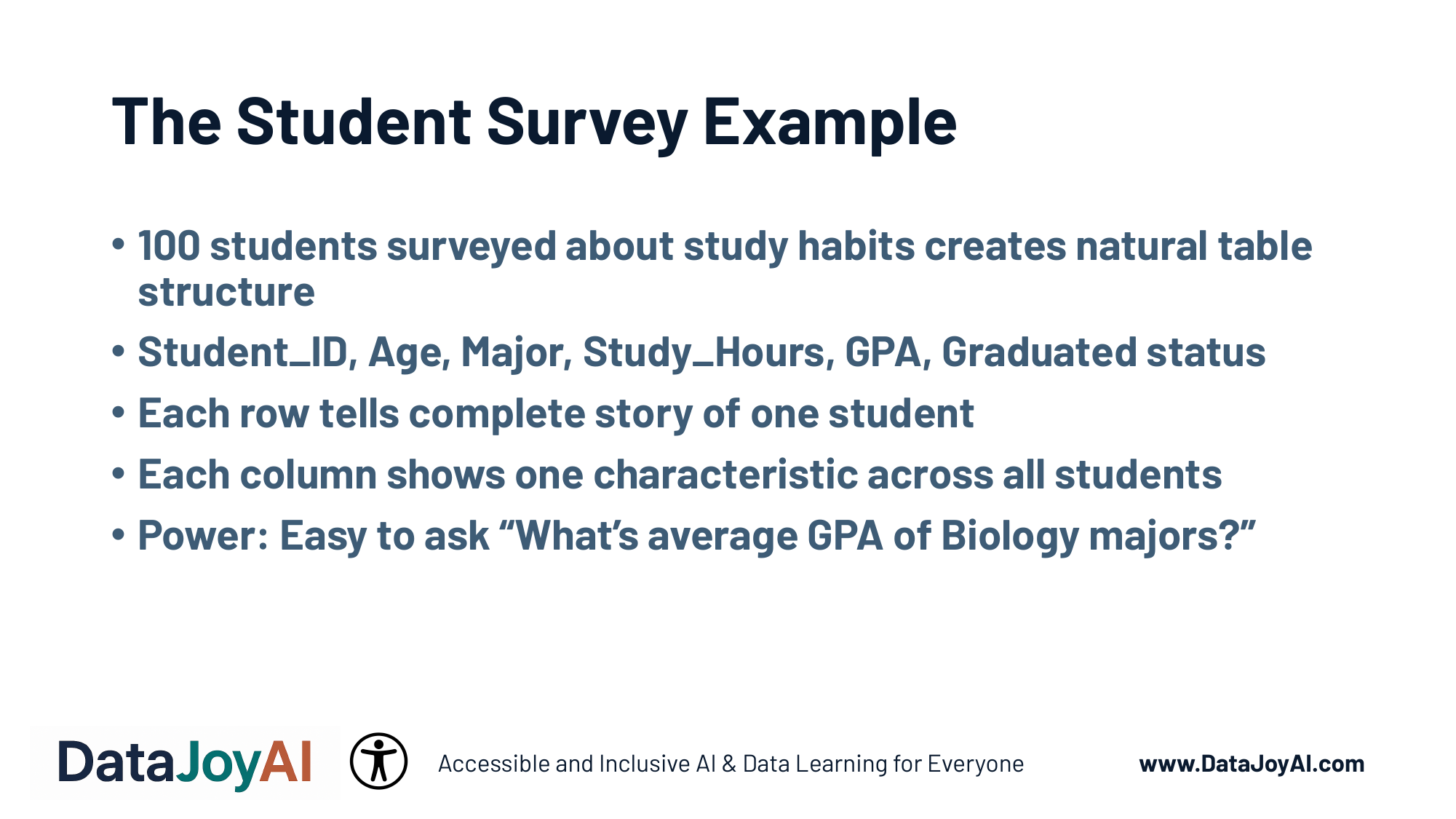

# The Student Survey Example
100 students surveyed about study habits creates natural table structure
Student_ID, Age, Major, Study_Hours, GPA, Graduated status
Each row tells complete story of one student
Each column shows one characteristic across all students
Power: Easy to ask “What’s average GPA of Biology majors?”